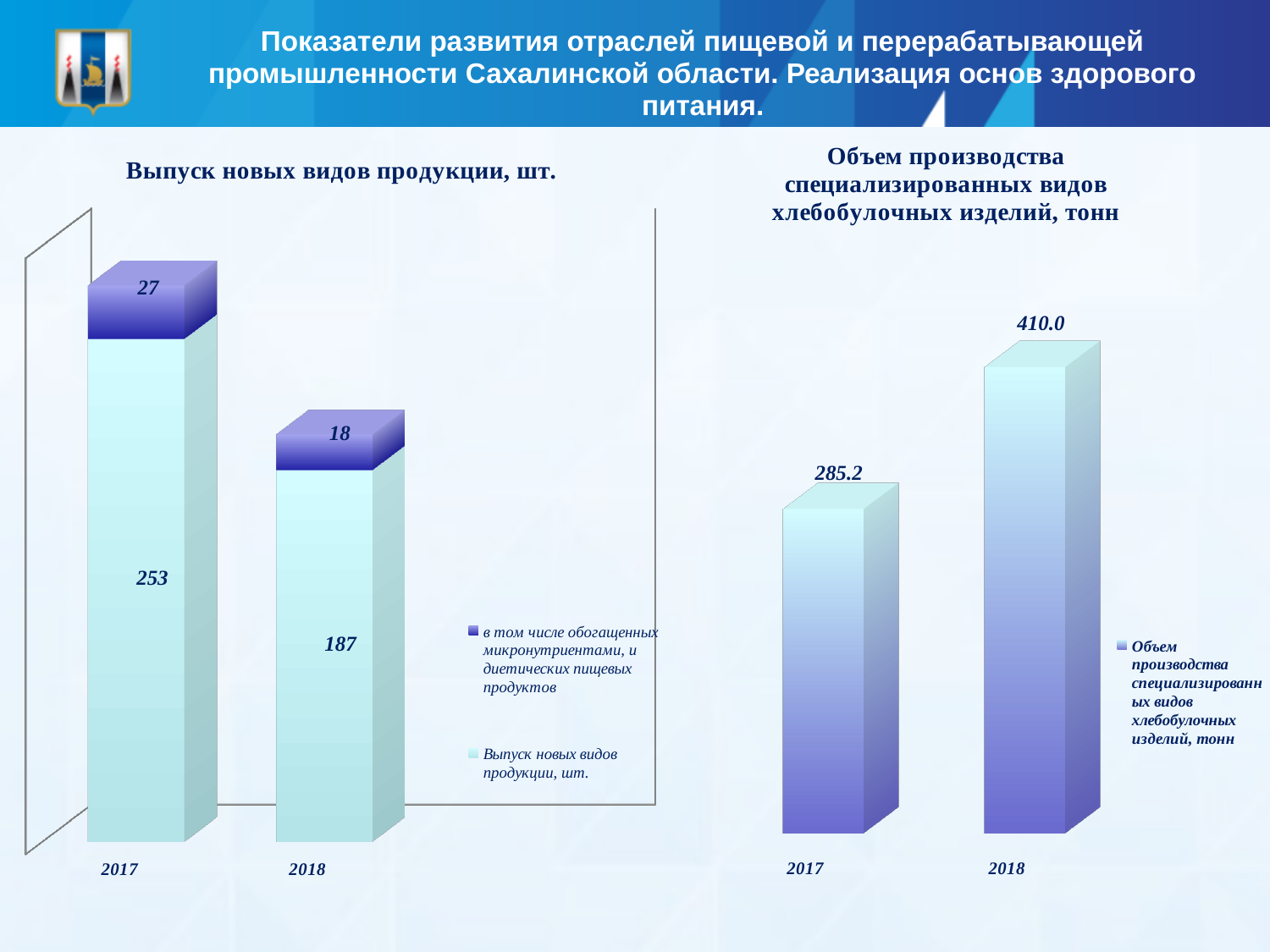

Показатели развития отраслей пищевой и перерабатывающей промышленности Сахалинской области. Реализация основ здорового питания.

[unsupported chart]

[unsupported chart]